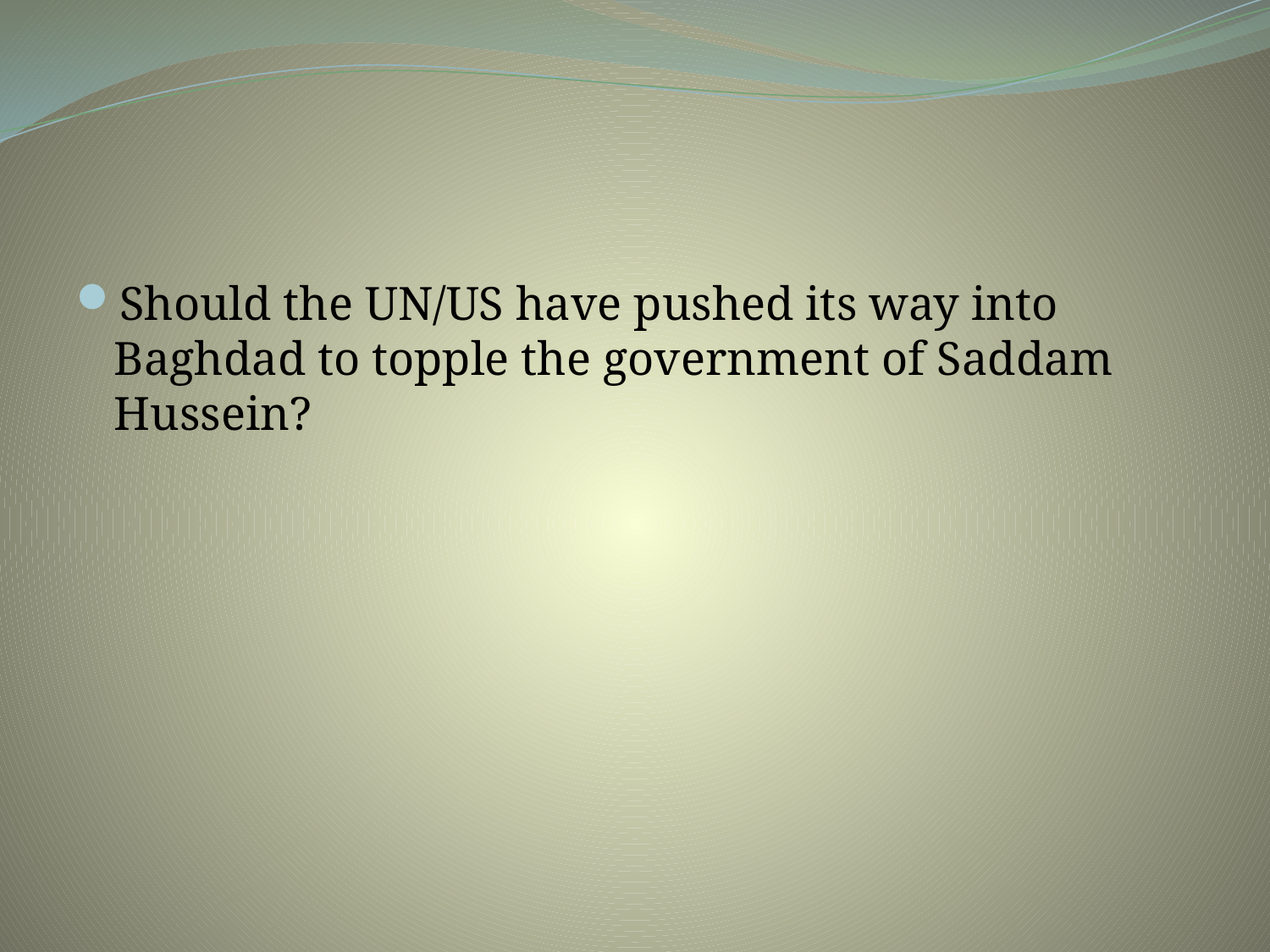

#
Should the UN/US have pushed its way into Baghdad to topple the government of Saddam Hussein?